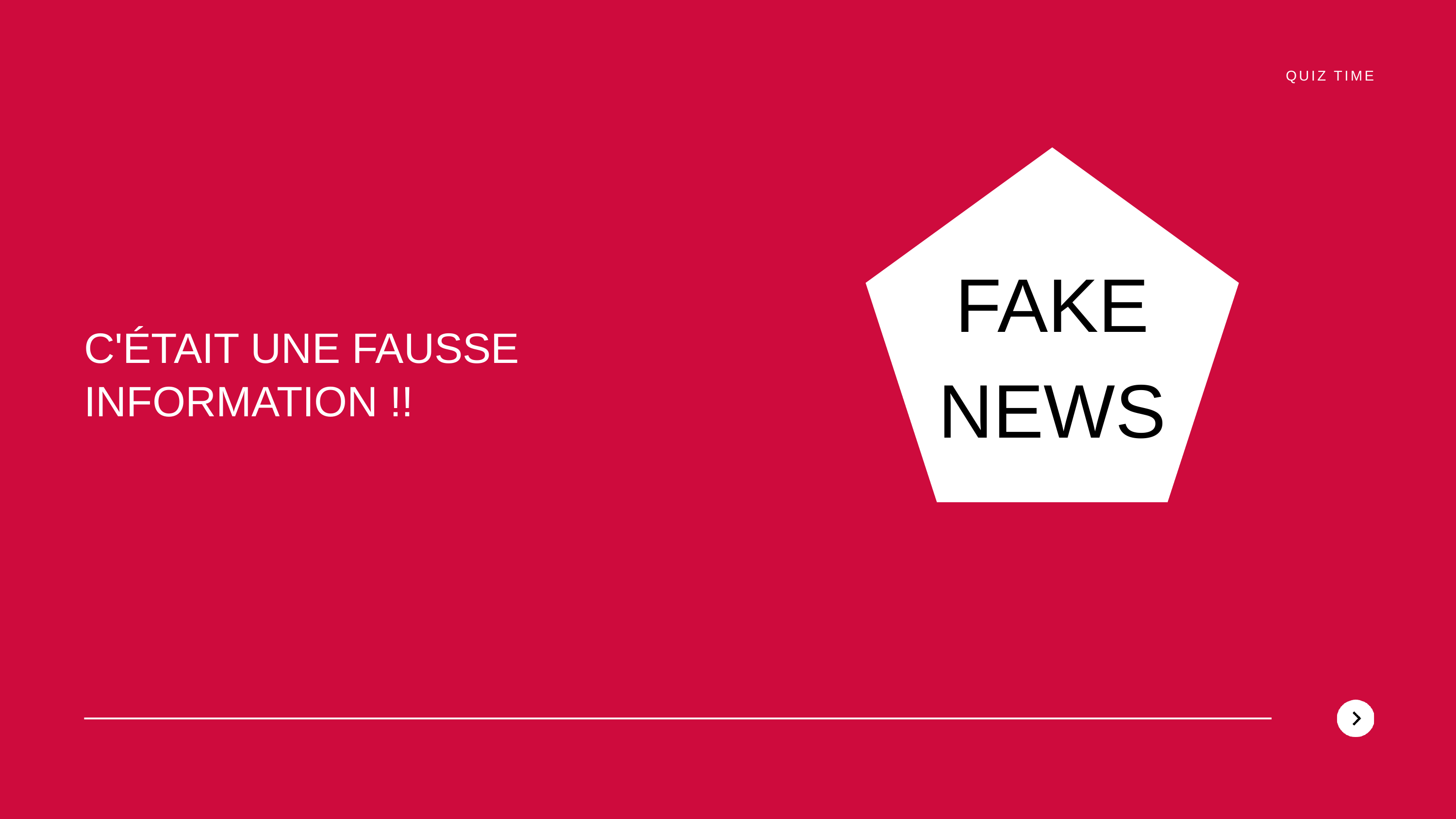

QUIZ TIME

FAKE NEWS
C'ÉTAIT UNE FAUSSE INFORMATION !!